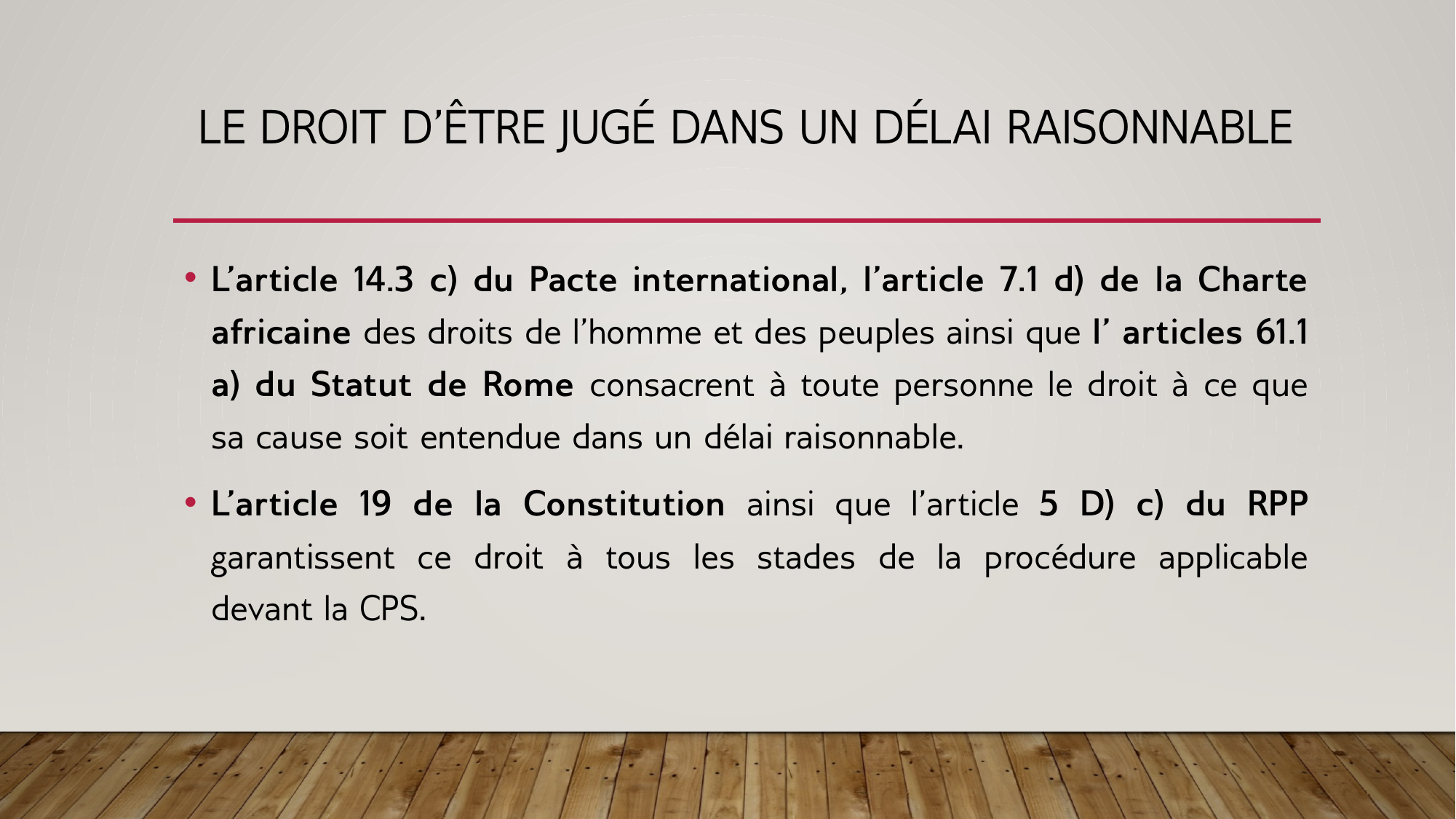

# Le DROIT D’ÊTRE JUGÉ DANS UN DÉLAI RAISONNABLE
L’article 14.3 c) du Pacte international, l’article 7.1 d) de la Charte africaine des droits de l’homme et des peuples ainsi que l’ articles 61.1 a) du Statut de Rome consacrent à toute personne le droit à ce que sa cause soit entendue dans un délai raisonnable.
L’article 19 de la Constitution ainsi que l’article 5 D) c) du RPP garantissent ce droit à tous les stades de la procédure applicable devant la CPS.